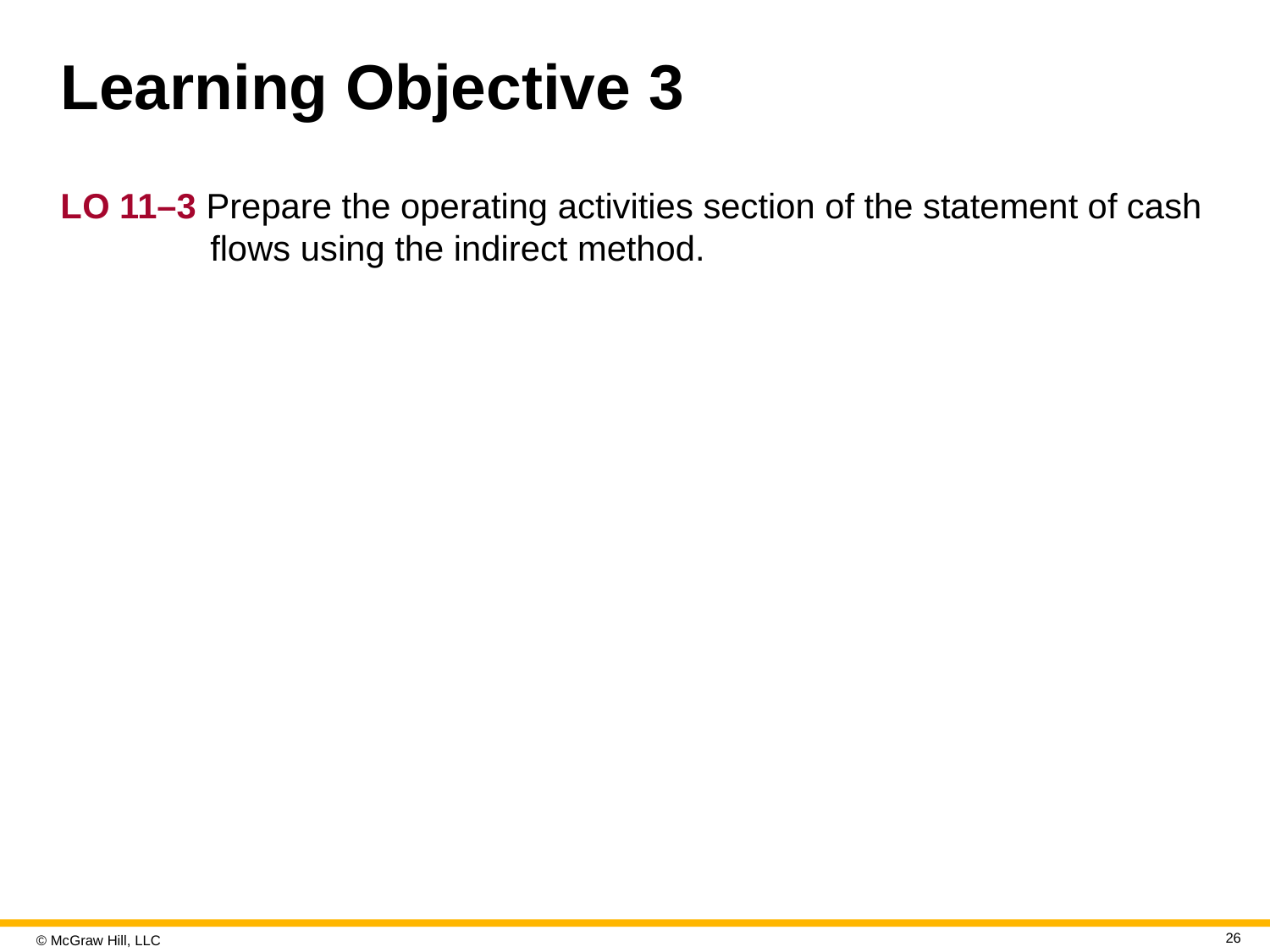

# Learning Objective 3
L O 11–3 Prepare the operating activities section of the statement of cash flows using the indirect method.
26